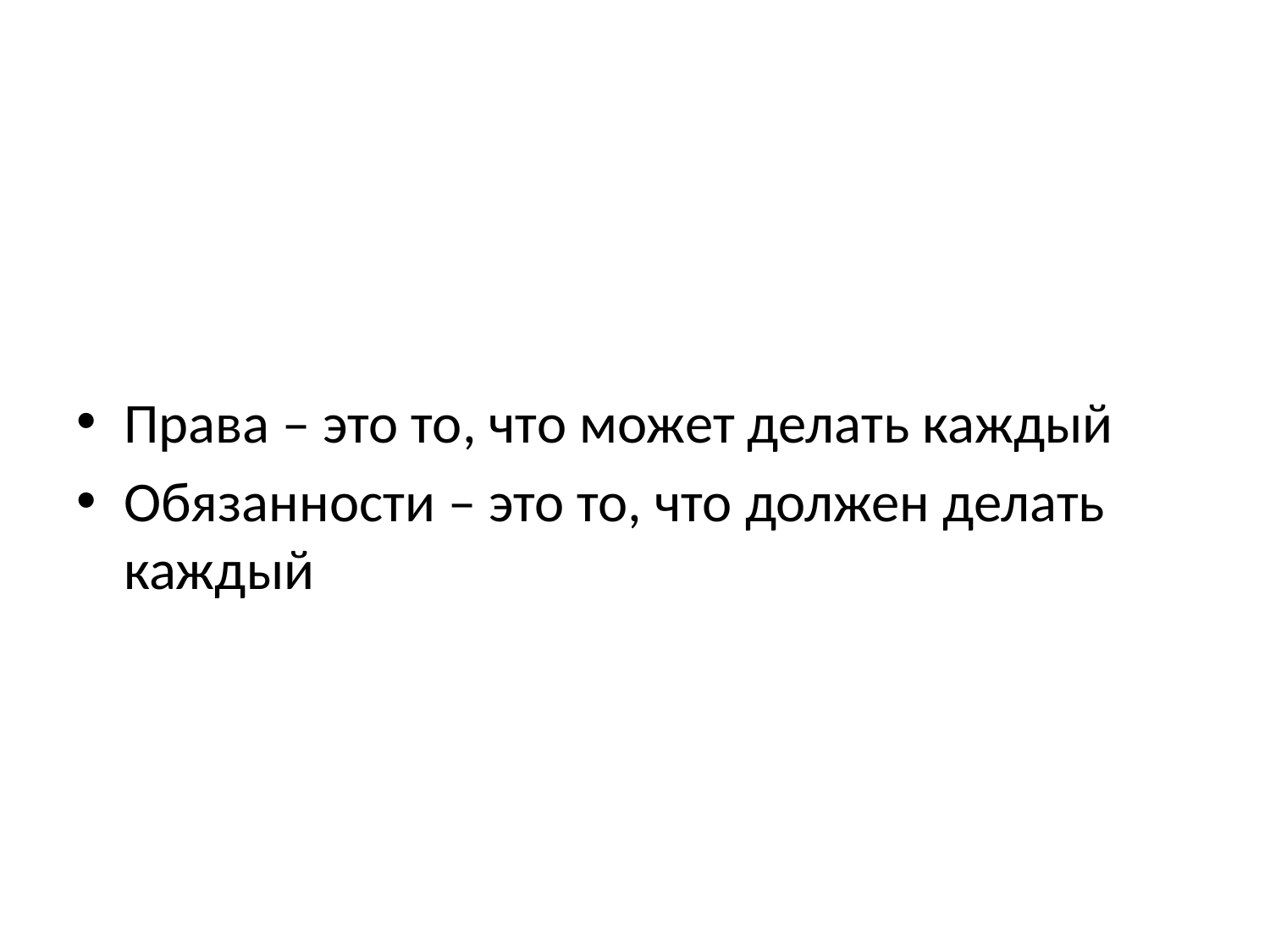

#

Права – это то, что может делать каждый
Обязанности – это то, что должен делать каждый